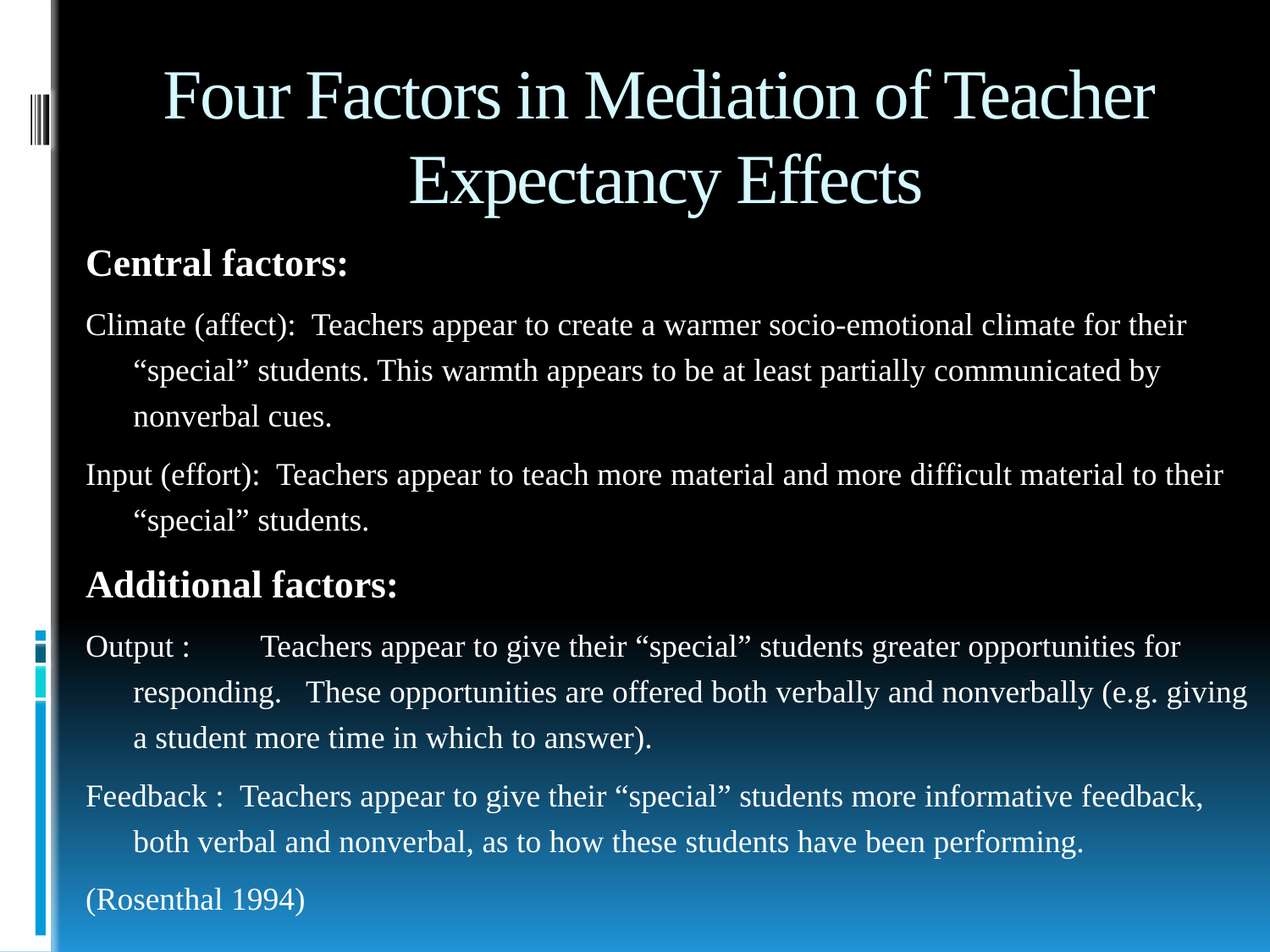

# Four Factors in Mediation of Teacher  Expectancy Effects
Central factors:
Climate (affect):  Teachers appear to create a warmer socio-emotional climate for their “special” students. This warmth appears to be at least partially communicated by nonverbal cues.
Input (effort):  Teachers appear to teach more material and more difficult material to their “special” students.
Additional factors:
Output :	Teachers appear to give their “special” students greater opportunities for responding.   These opportunities are offered both verbally and nonverbally (e.g. giving a student more time in which to answer).
Feedback :  Teachers appear to give their “special” students more informative feedback, both verbal and nonverbal, as to how these students have been performing.
(Rosenthal 1994)